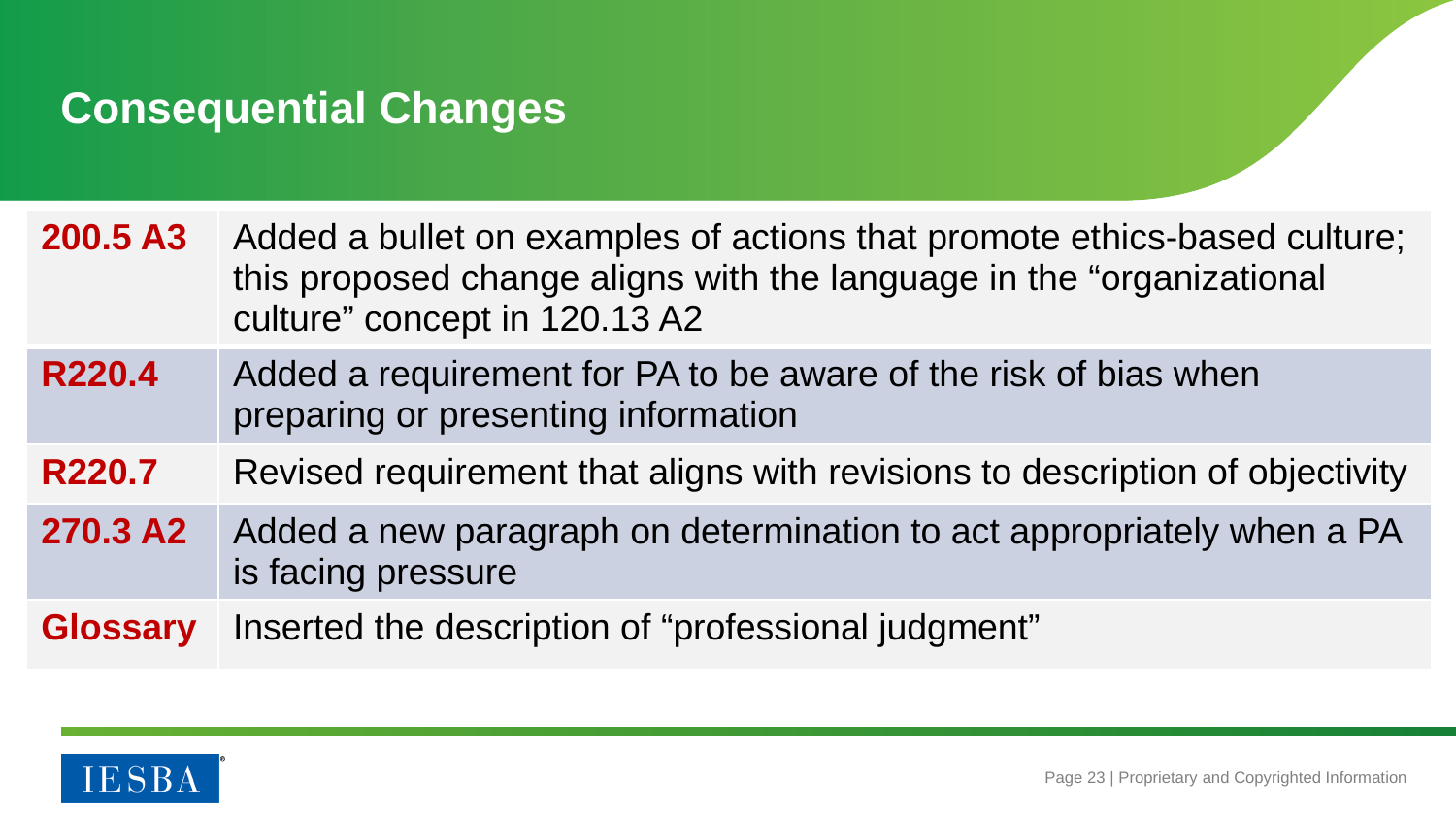

# Consequential Changes
| 200.5 A3 | Added a bullet on examples of actions that promote ethics-based culture; this proposed change aligns with the language in the “organizational culture” concept in 120.13 A2 |
| --- | --- |
| R220.4 | Added a requirement for PA to be aware of the risk of bias when preparing or presenting information |
| R220.7 | Revised requirement that aligns with revisions to description of objectivity |
| 270.3 A2 | Added a new paragraph on determination to act appropriately when a PA is facing pressure |
| Glossary | Inserted the description of “professional judgment” |